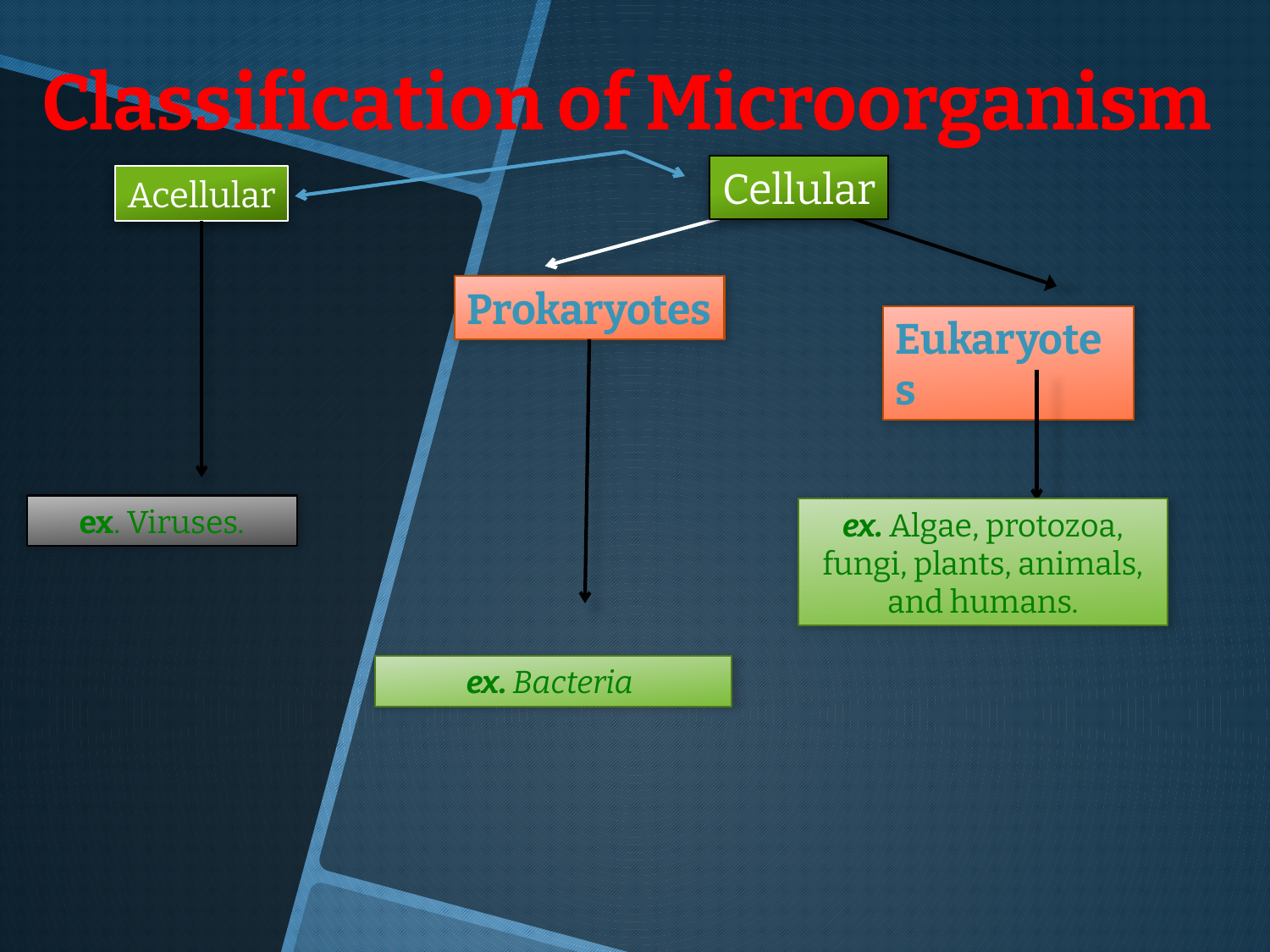

# Classification of Microorganism
Cellular
Acellular

Prokaryotes
Eukaryotes
ex. Viruses.
ex. Algae, protozoa, fungi, plants, animals, and humans.

ex. Bacteria